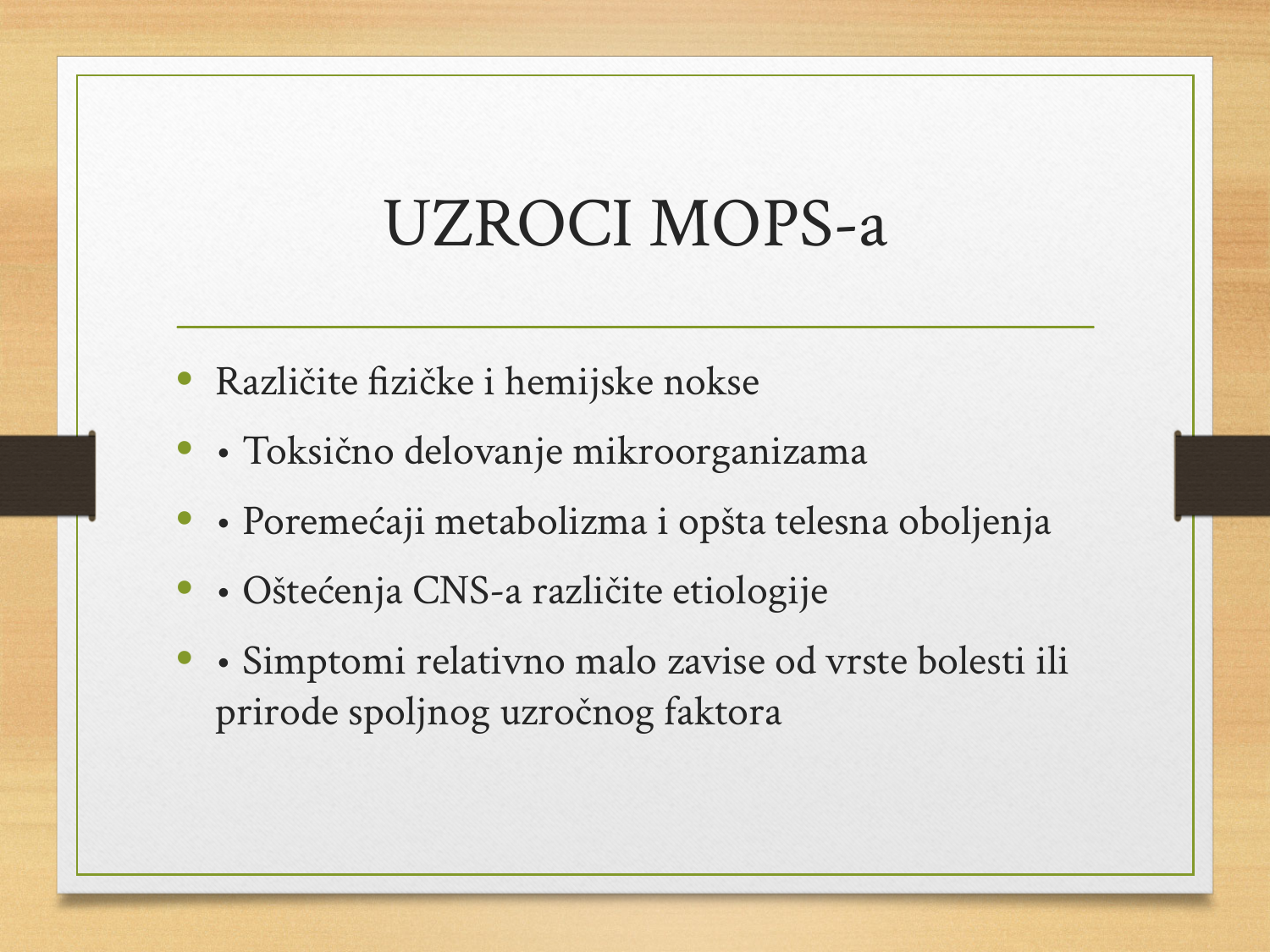

# UZROCI MOPS-a
Različite fizičke i hemijske nokse
• Toksično delovanje mikroorganizama
• Poremećaji metabolizma i opšta telesna oboljenja
• Oštećenja CNS-a različite etiologije
• Simptomi relativno malo zavise od vrste bolesti ili prirode spoljnog uzročnog faktora